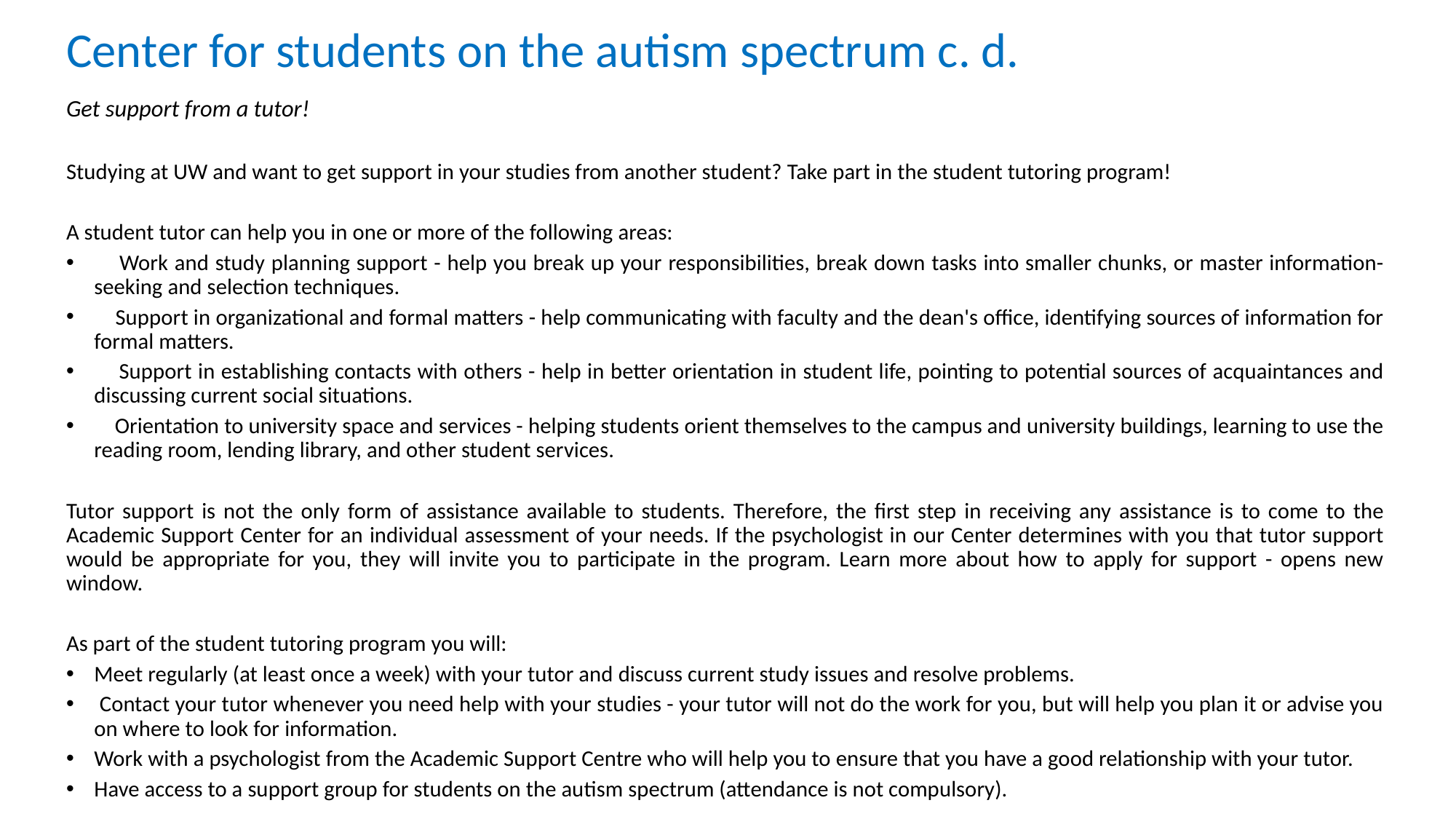

# Center for students on the autism spectrum c. d.
Get support from a tutor!

Studying at UW and want to get support in your studies from another student? Take part in the student tutoring program!

A student tutor can help you in one or more of the following areas:
    Work and study planning support - help you break up your responsibilities, break down tasks into smaller chunks, or master information-seeking and selection techniques.
    Support in organizational and formal matters - help communicating with faculty and the dean's office, identifying sources of information for formal matters.
    Support in establishing contacts with others - help in better orientation in student life, pointing to potential sources of acquaintances and discussing current social situations.
    Orientation to university space and services - helping students orient themselves to the campus and university buildings, learning to use the reading room, lending library, and other student services.

Tutor support is not the only form of assistance available to students. Therefore, the first step in receiving any assistance is to come to the Academic Support Center for an individual assessment of your needs. If the psychologist in our Center determines with you that tutor support would be appropriate for you, they will invite you to participate in the program. Learn more about how to apply for support - opens new window.

As part of the student tutoring program you will:
Meet regularly (at least once a week) with your tutor and discuss current study issues and resolve problems.
 Contact your tutor whenever you need help with your studies - your tutor will not do the work for you, but will help you plan it or advise you on where to look for information.
Work with a psychologist from the Academic Support Centre who will help you to ensure that you have a good relationship with your tutor.
Have access to a support group for students on the autism spectrum (attendance is not compulsory).